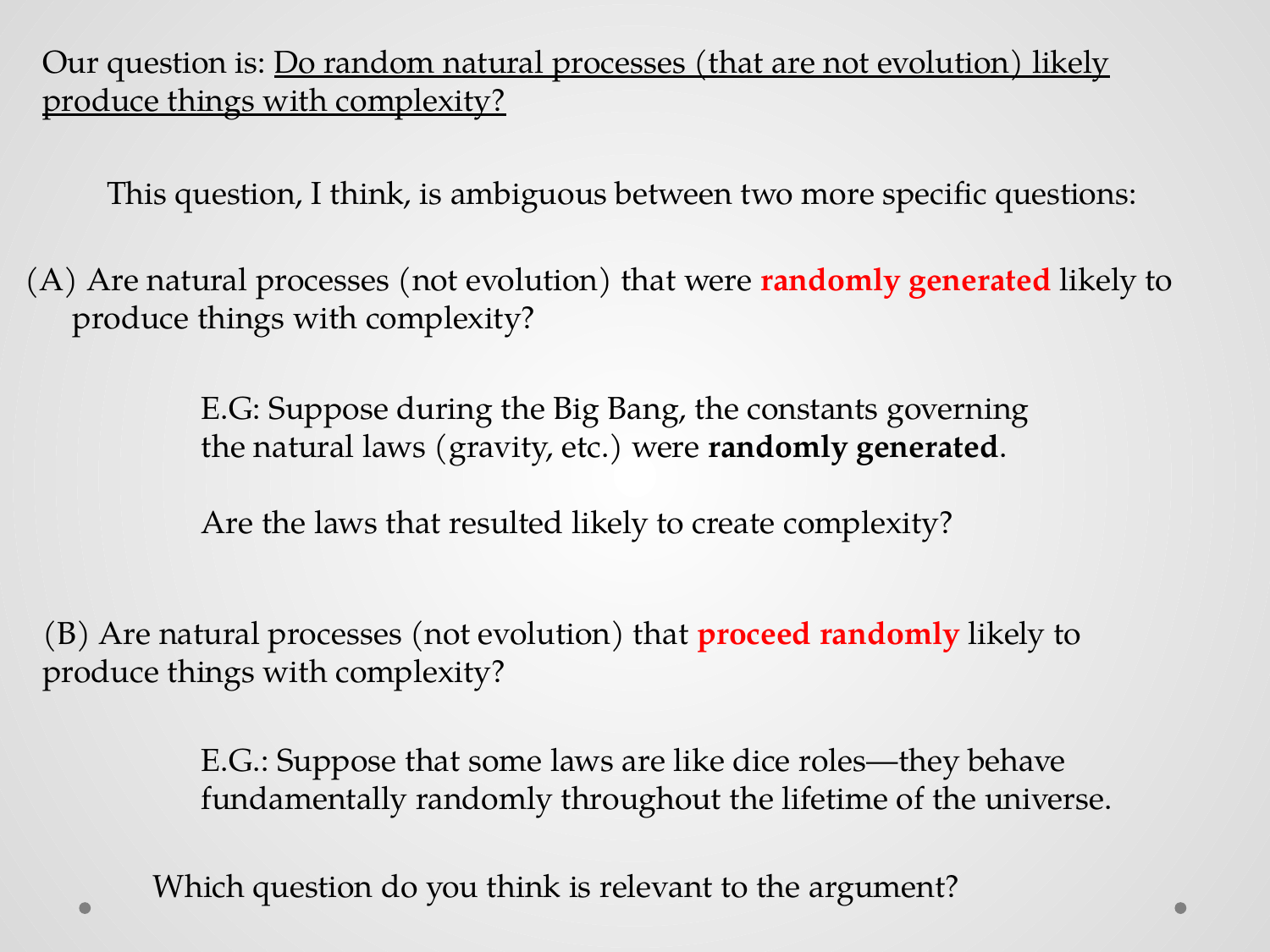

Our question is: Do random natural processes (that are not evolution) likely produce things with complexity?
This question, I think, is ambiguous between two more specific questions:
 Are natural processes (not evolution) that were randomly generated likely to produce things with complexity?

E.G: Suppose during the Big Bang, the constants governing the natural laws (gravity, etc.) were randomly generated.

Are the laws that resulted likely to create complexity?
(B) Are natural processes (not evolution) that proceed randomly likely to produce things with complexity?
E.G.: Suppose that some laws are like dice roles—they behave fundamentally randomly throughout the lifetime of the universe.
Which question do you think is relevant to the argument?